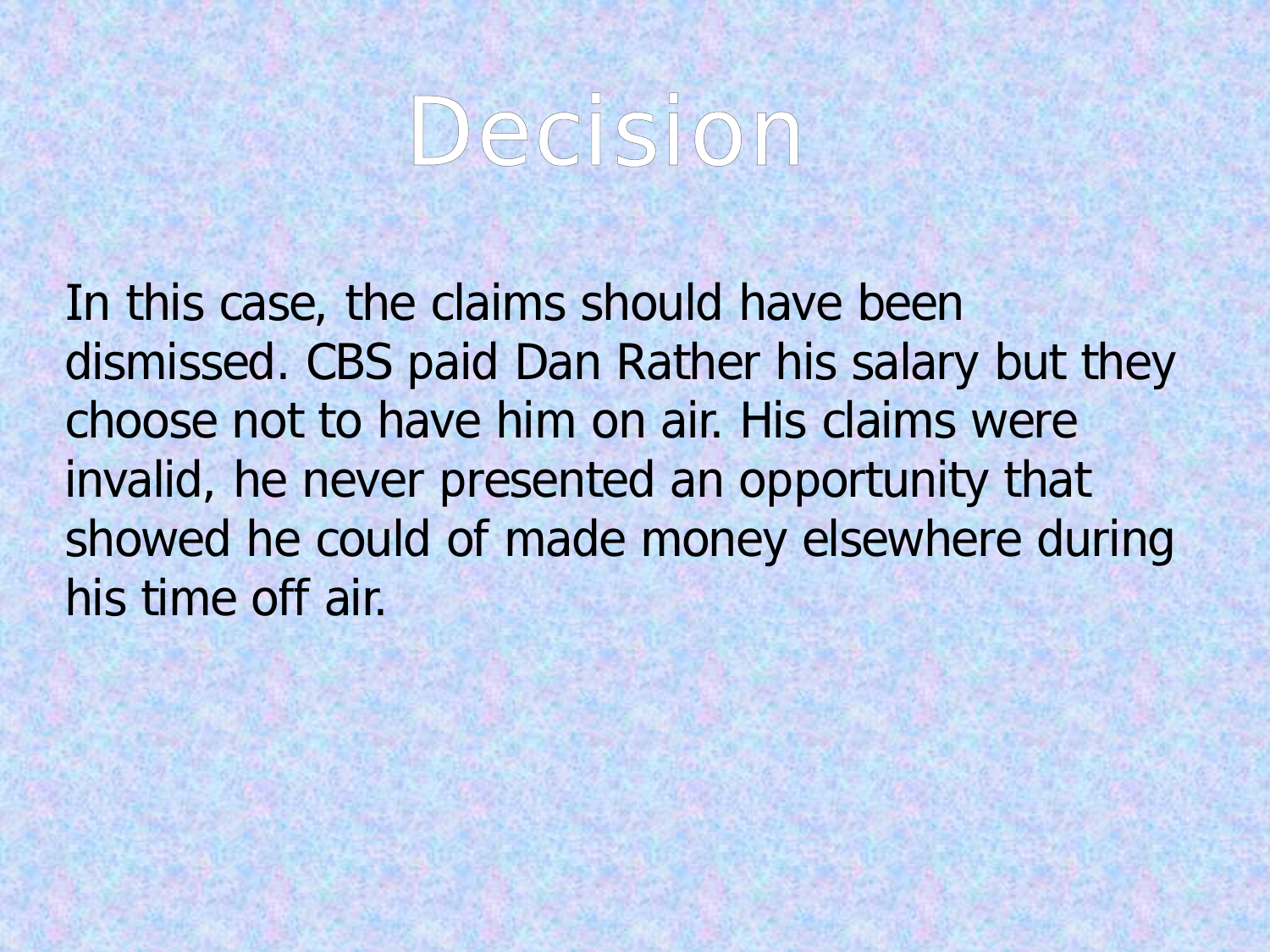

Decision
In this case, the claims should have been dismissed. CBS paid Dan Rather his salary but they choose not to have him on air. His claims were invalid, he never presented an opportunity that showed he could of made money elsewhere during his time off air.